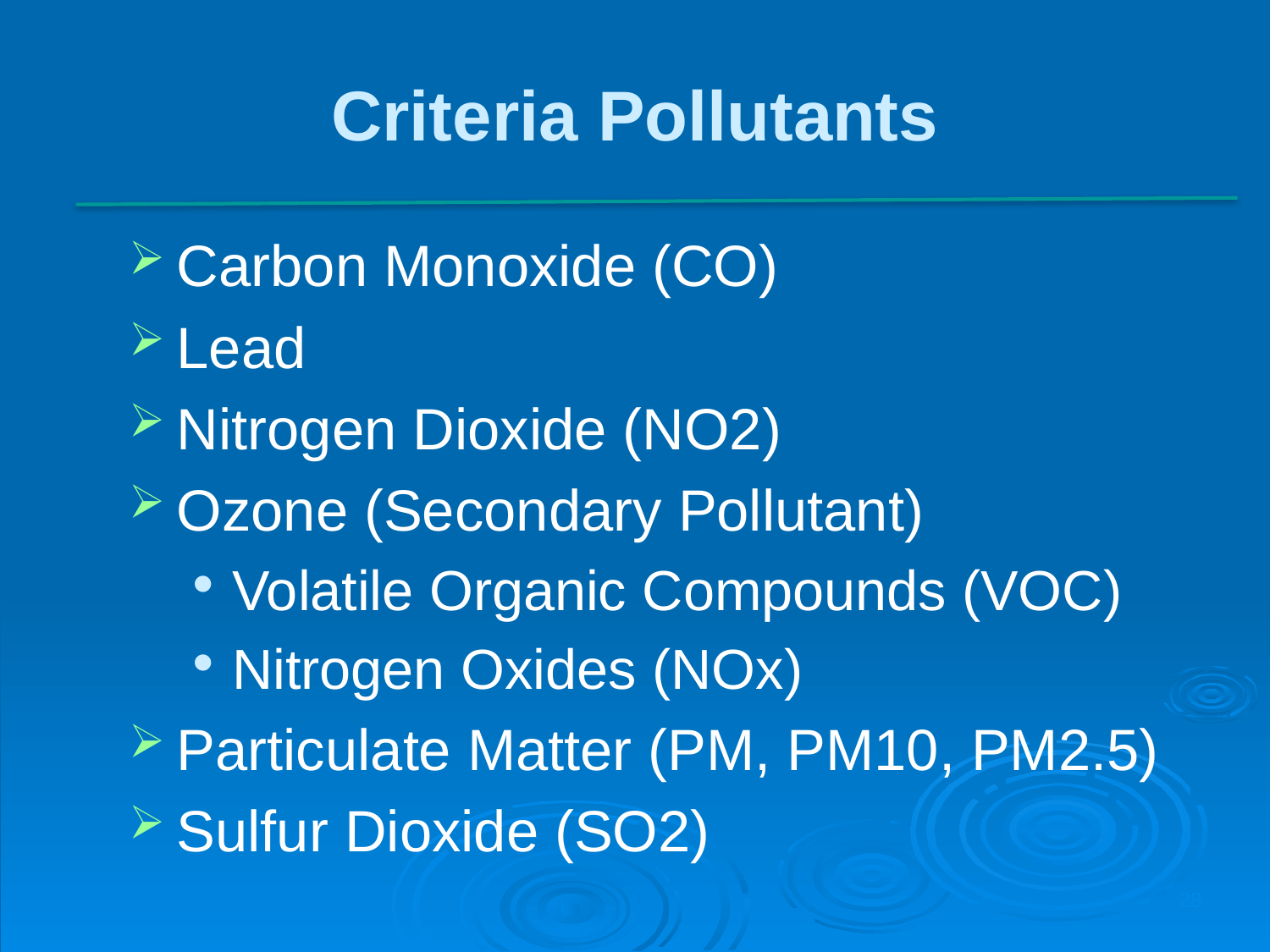

Criteria Pollutants
Carbon Monoxide (CO)
Lead
Nitrogen Dioxide (NO2)
Ozone (Secondary Pollutant)
Volatile Organic Compounds (VOC)
Nitrogen Oxides (NOx)
Particulate Matter (PM, PM10, PM2.5)
Sulfur Dioxide (SO2)
28